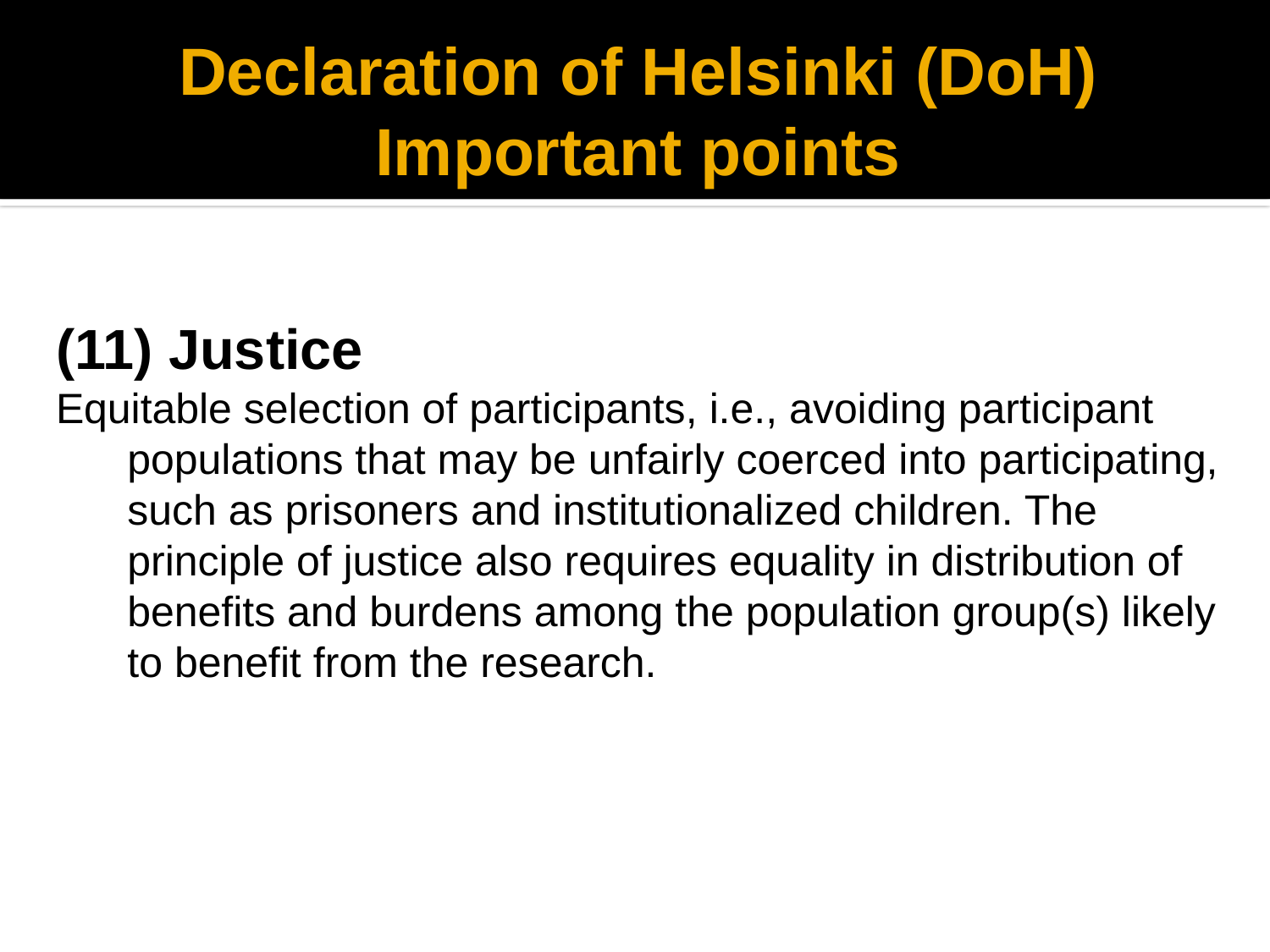

# Declaration of Helsinki (DoH) Important points

(11) Justice
Equitable selection of participants, i.e., avoiding participant populations that may be unfairly coerced into participating, such as prisoners and institutionalized children. The principle of justice also requires equality in distribution of benefits and burdens among the population group(s) likely to benefit from the research.